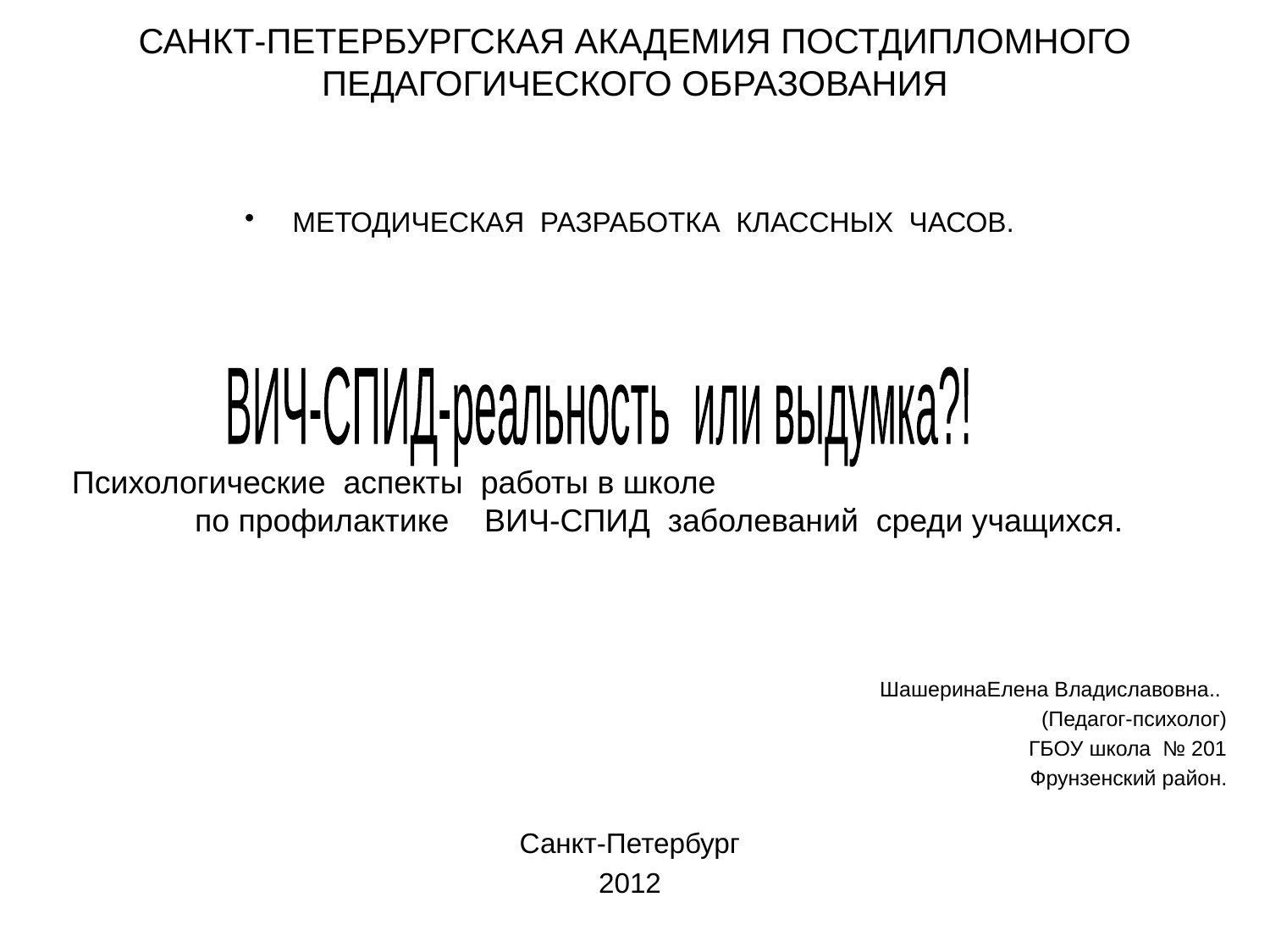

# САНКТ-ПЕТЕРБУРГСКАЯ АКАДЕМИЯ ПОСТДИПЛОМНОГО ПЕДАГОГИЧЕСКОГО ОБРАЗОВАНИЯ

МЕТОДИЧЕСКАЯ  РАЗРАБОТКА  КЛАССНЫХ  ЧАСОВ.

ШашеринаЕлена Владиславовна..
(Педагог-психолог)
ГБОУ школа  № 201
 Фрунзенский район.

Санкт-Петербург
2012
ВИЧ-СПИД-реальность  или выдумка?!
Психологические  аспекты  работы в школе
 по профилактике    ВИЧ-СПИД  заболеваний  среди учащихся.